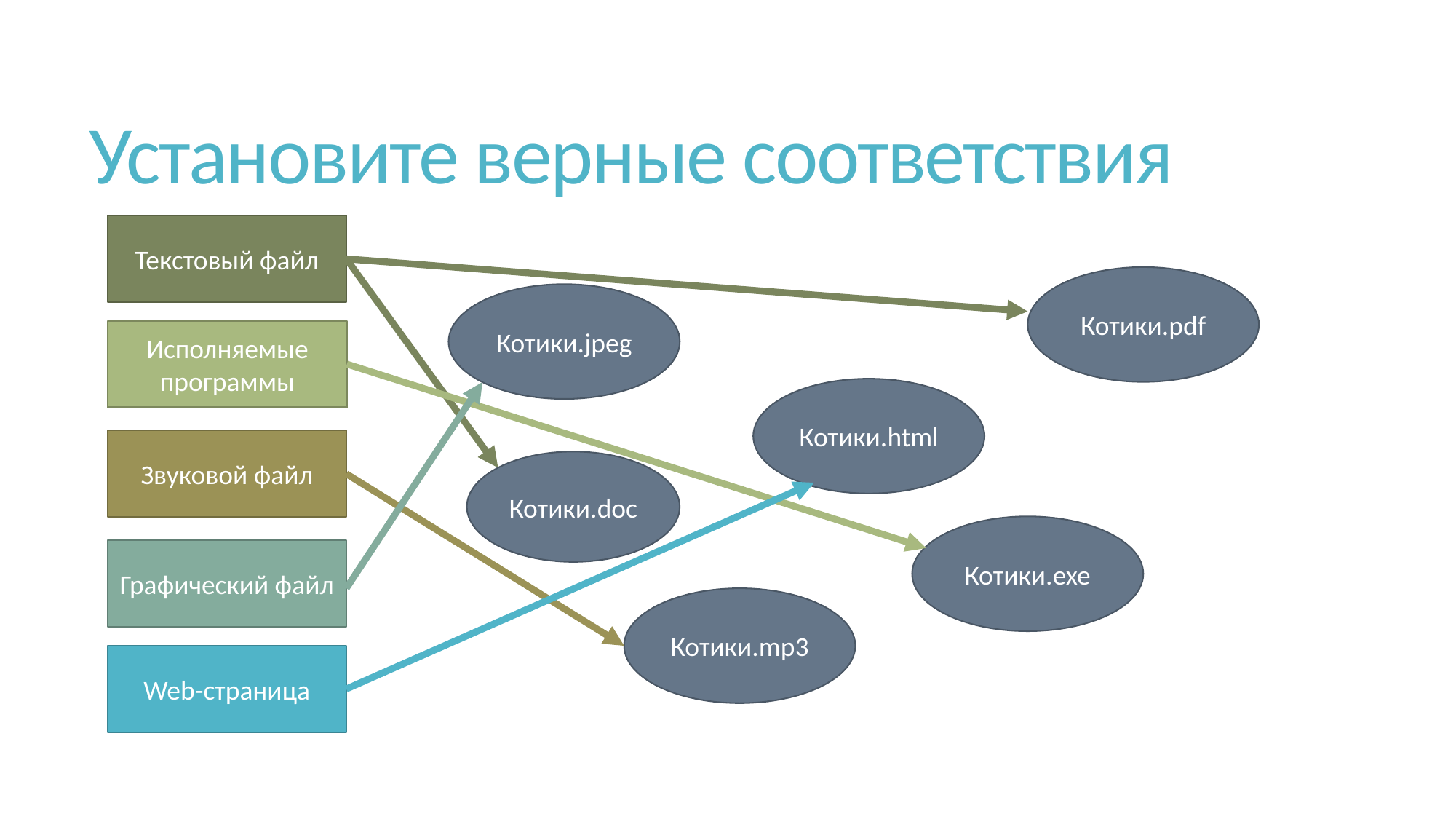

# Установите верные соответствия
Текстовый файл

Котики.pdf
Котики.jpeg
Исполняемые программы
Котики.html
Звуковой файл
Котики.doc
Котики.exe
Графический файл
Котики.mp3
Web-страница